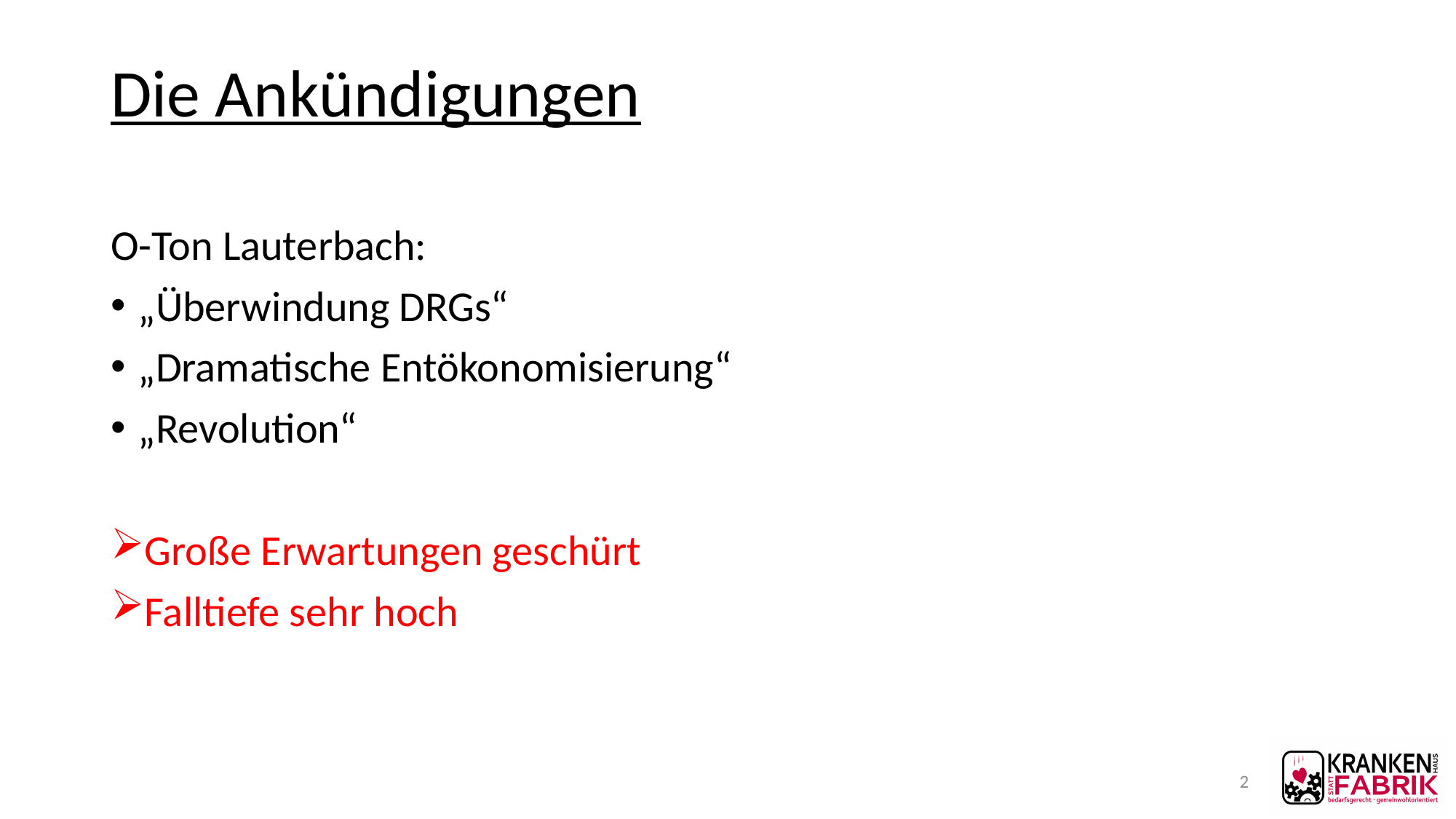

# Die Ankündigungen
O-Ton Lauterbach:
„Überwindung DRGs“
„Dramatische Entökonomisierung“
„Revolution“

Große Erwartungen geschürt
Falltiefe sehr hoch
2